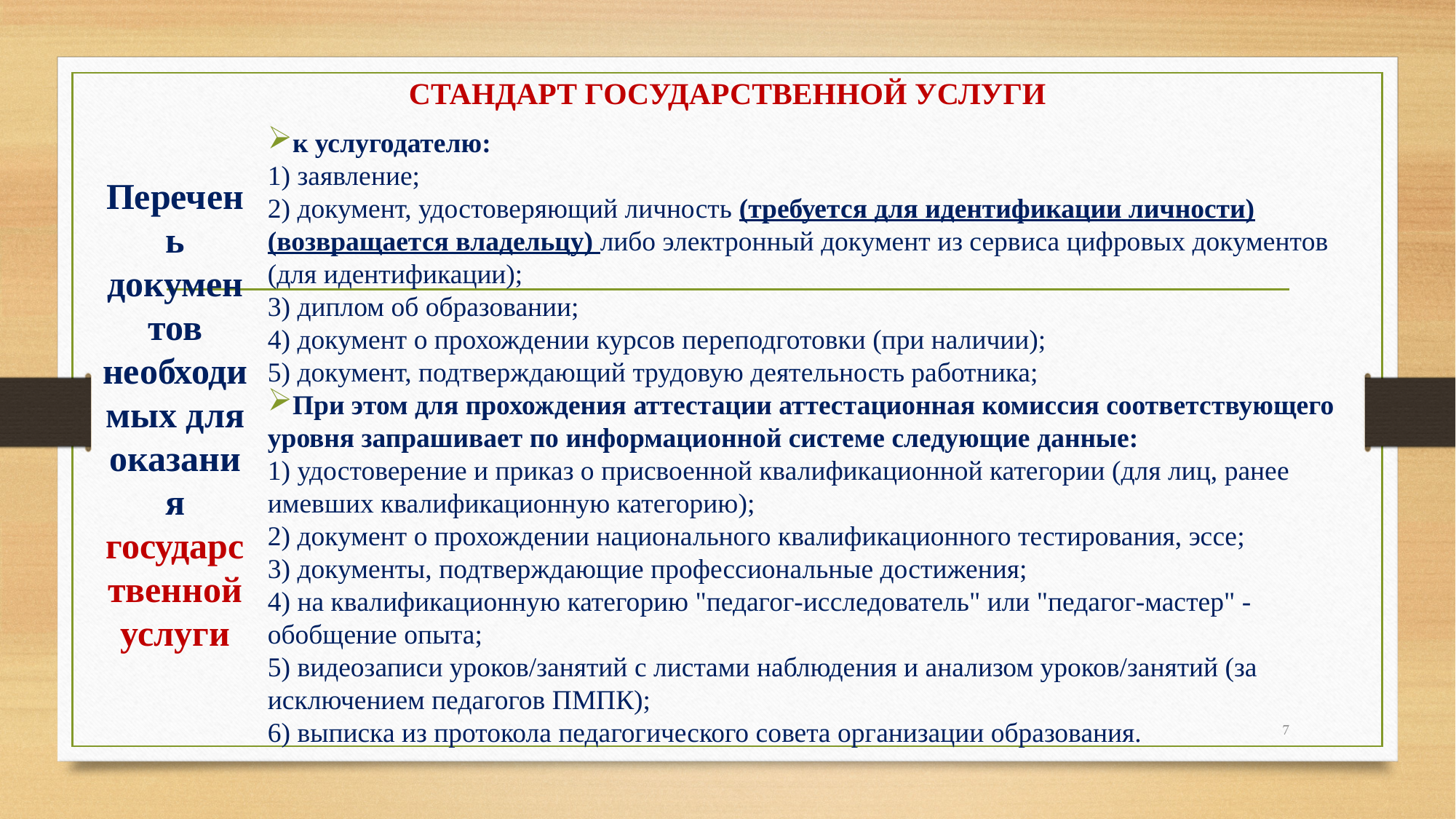

# СТАНДАРТ ГОСУДАРСТВЕННОЙ УСЛУГИ
Перечень документов необходимых для оказания государственной услуги
к услугодателю:
1) заявление;
2) документ, удостоверяющий личность (требуется для идентификации личности) (возвращается владельцу) либо электронный документ из сервиса цифровых документов (для идентификации);
3) диплом об образовании;
4) документ о прохождении курсов переподготовки (при наличии);
5) документ, подтверждающий трудовую деятельность работника;
При этом для прохождения аттестации аттестационная комиссия соответствующего уровня запрашивает по информационной системе следующие данные:
1) удостоверение и приказ о присвоенной квалификационной категории (для лиц, ранее имевших квалификационную категорию);
2) документ о прохождении национального квалификационного тестирования, эссе;
3) документы, подтверждающие профессиональные достижения;
4) на квалификационную категорию "педагог-исследователь" или "педагог-мастер" - обобщение опыта;
5) видеозаписи уроков/занятий с листами наблюдения и анализом уроков/занятий (за исключением педагогов ПМПК);
6) выписка из протокола педагогического совета организации образования.
7